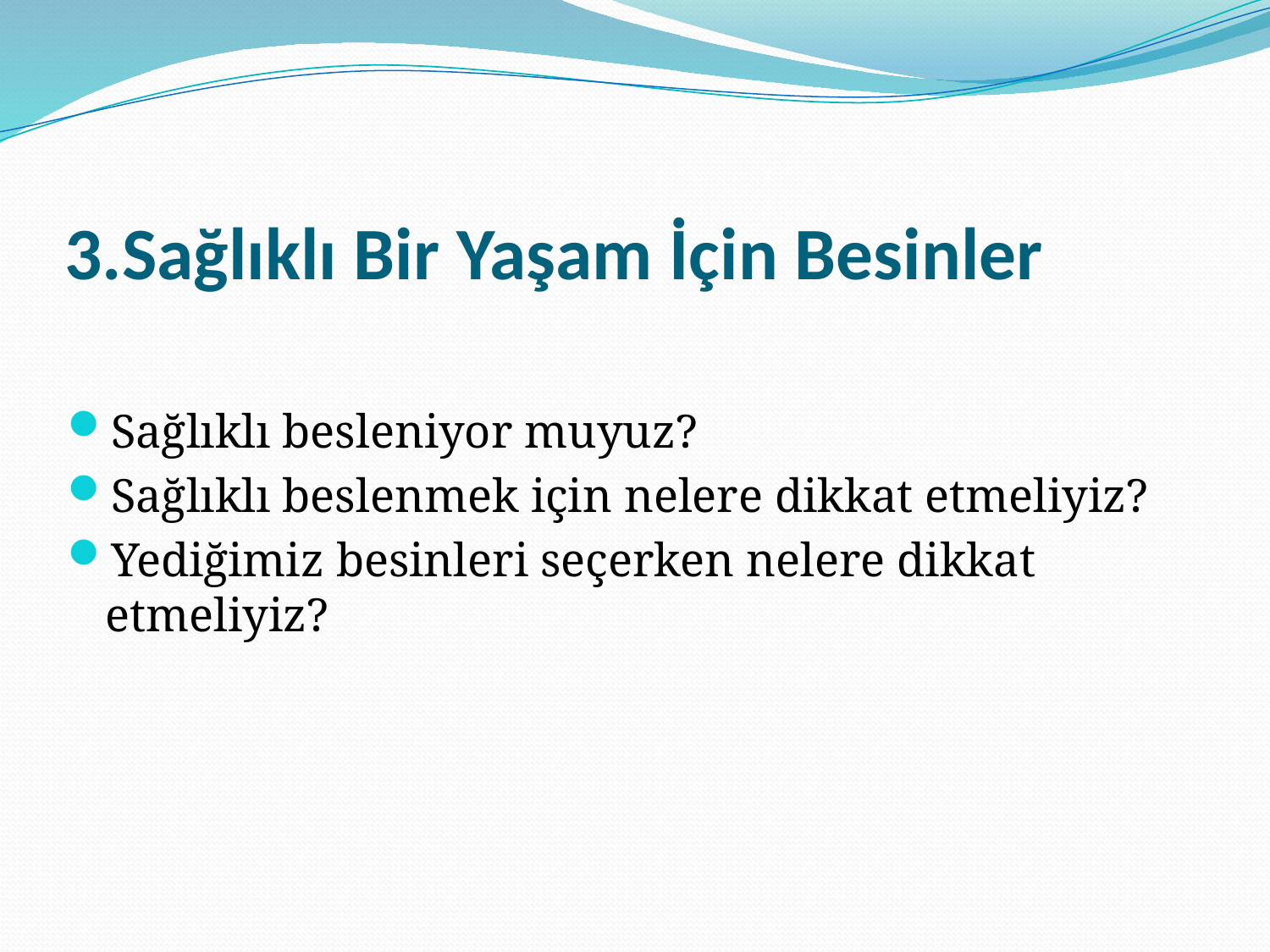

# 3.Sağlıklı Bir Yaşam İçin Besinler
Sağlıklı besleniyor muyuz?
Sağlıklı beslenmek için nelere dikkat etmeliyiz?
Yediğimiz besinleri seçerken nelere dikkat etmeliyiz?